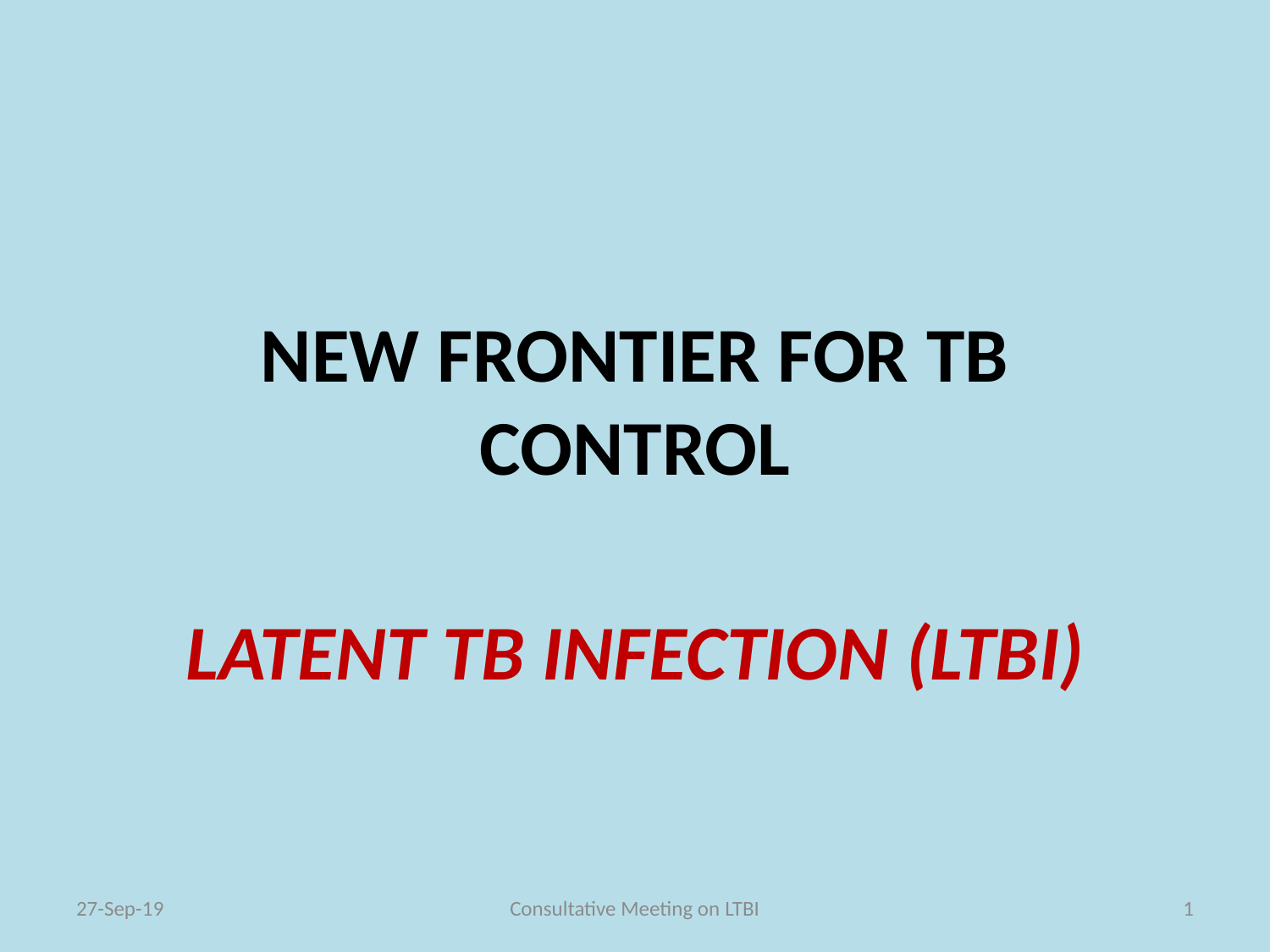

# NEW FRONTIER FOR TB CONTROL
LATENT TB INFECTION (LTBI)
27-Sep-19
Consultative Meeting on LTBI
1